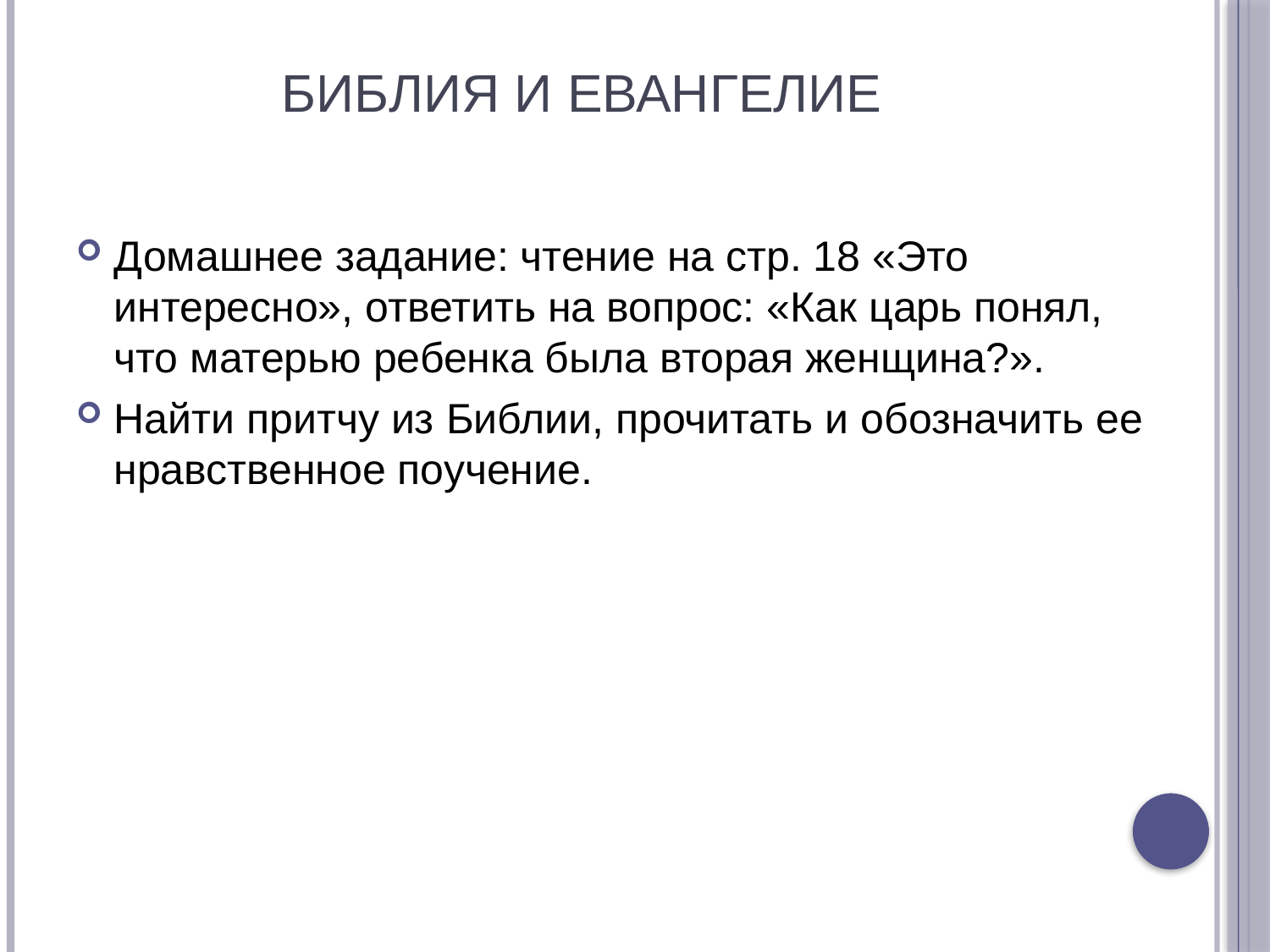

# Библия и Евангелие
Домашнее задание: чтение на стр. 18 «Это интересно», ответить на вопрос: «Как царь понял, что матерью ребенка была вторая женщина?».
Найти притчу из Библии, прочитать и обозначить ее нравственное поучение.